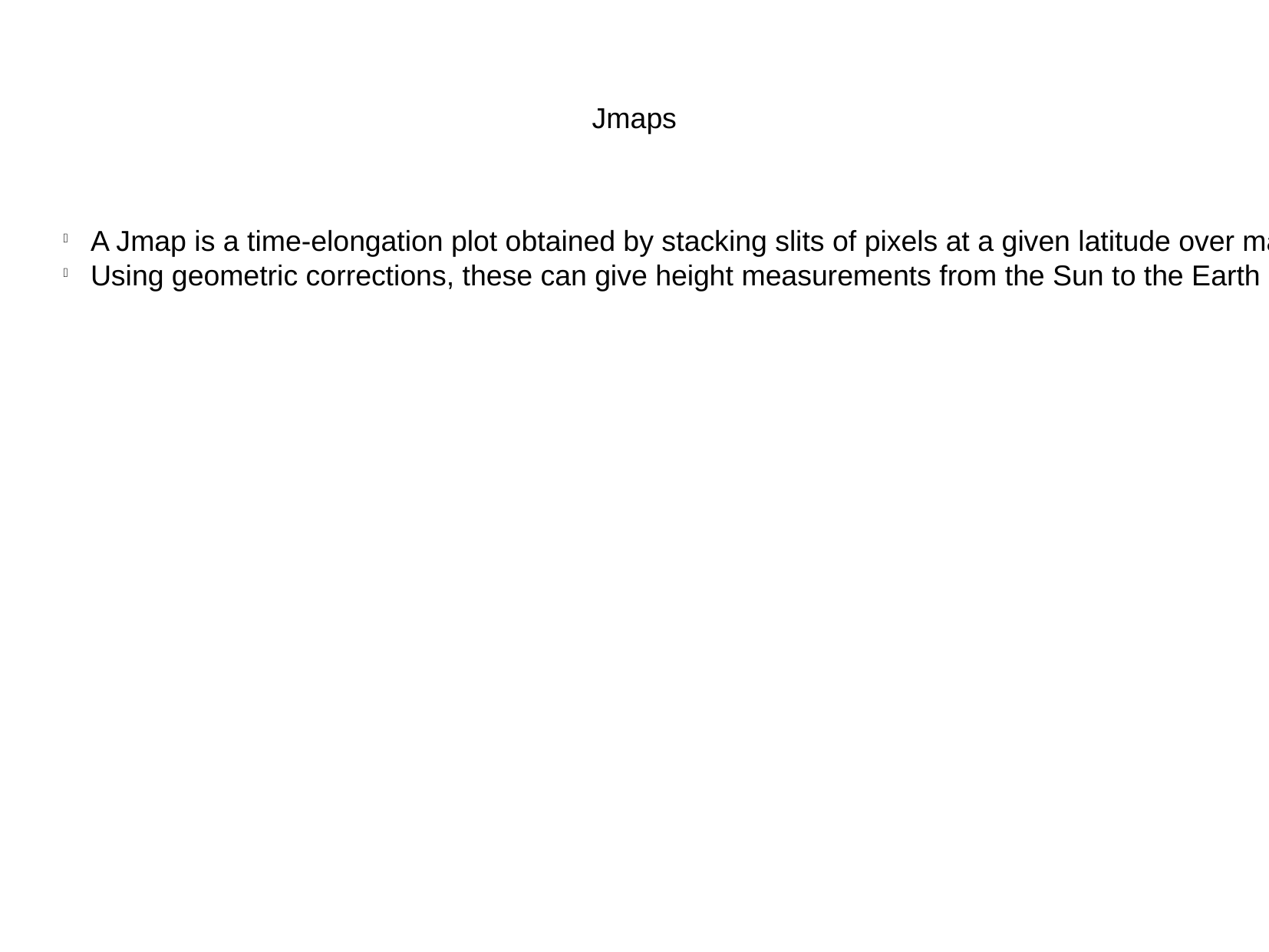

Jmaps
A Jmap is a time-elongation plot obtained by stacking slits of pixels at a given latitude over many time steps
Using geometric corrections, these can give height measurements from the Sun to the Earth